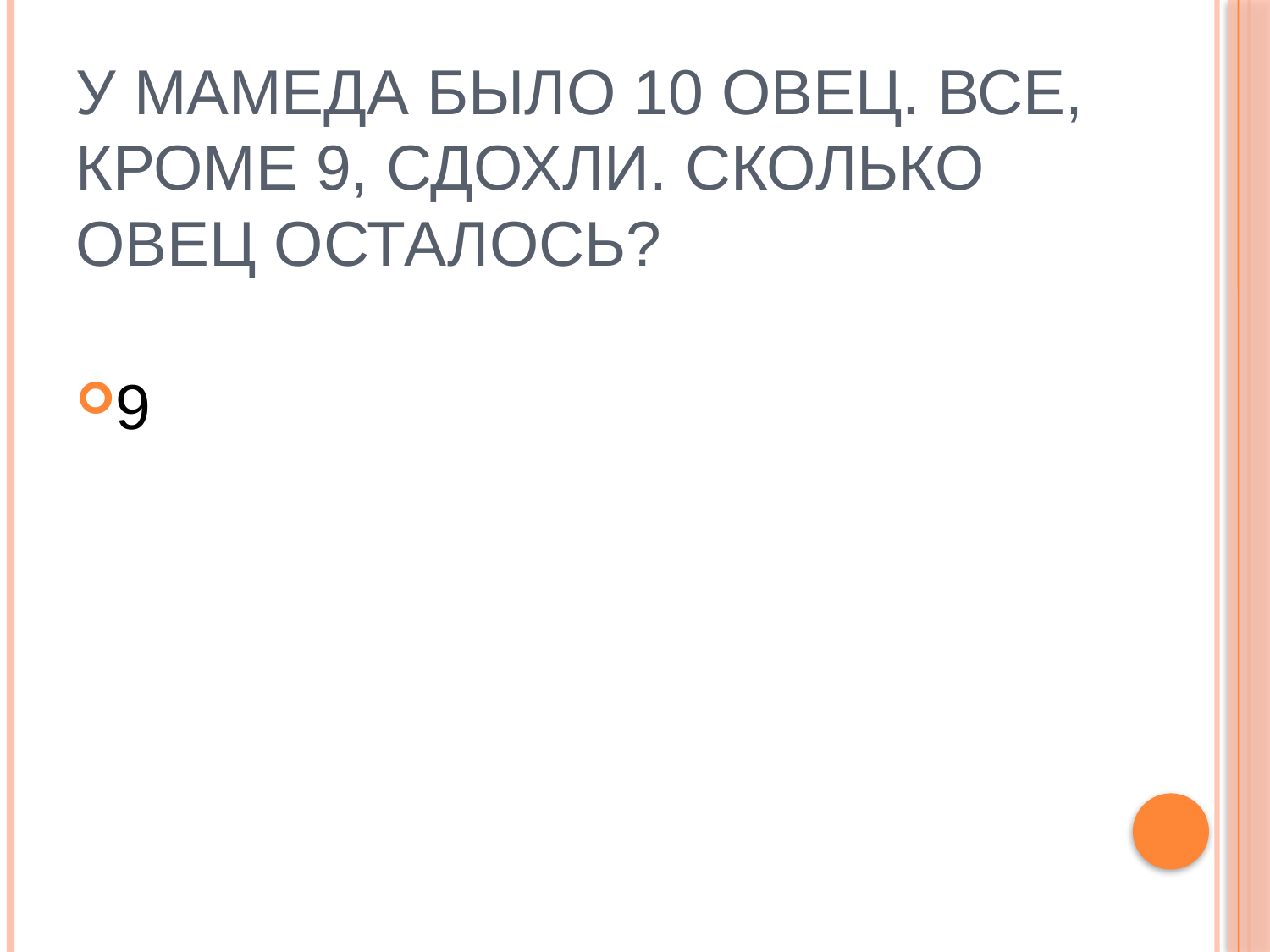

# У Мамеда было 10 овец. Все, кроме 9, сдохли. Сколько овец осталось?
9